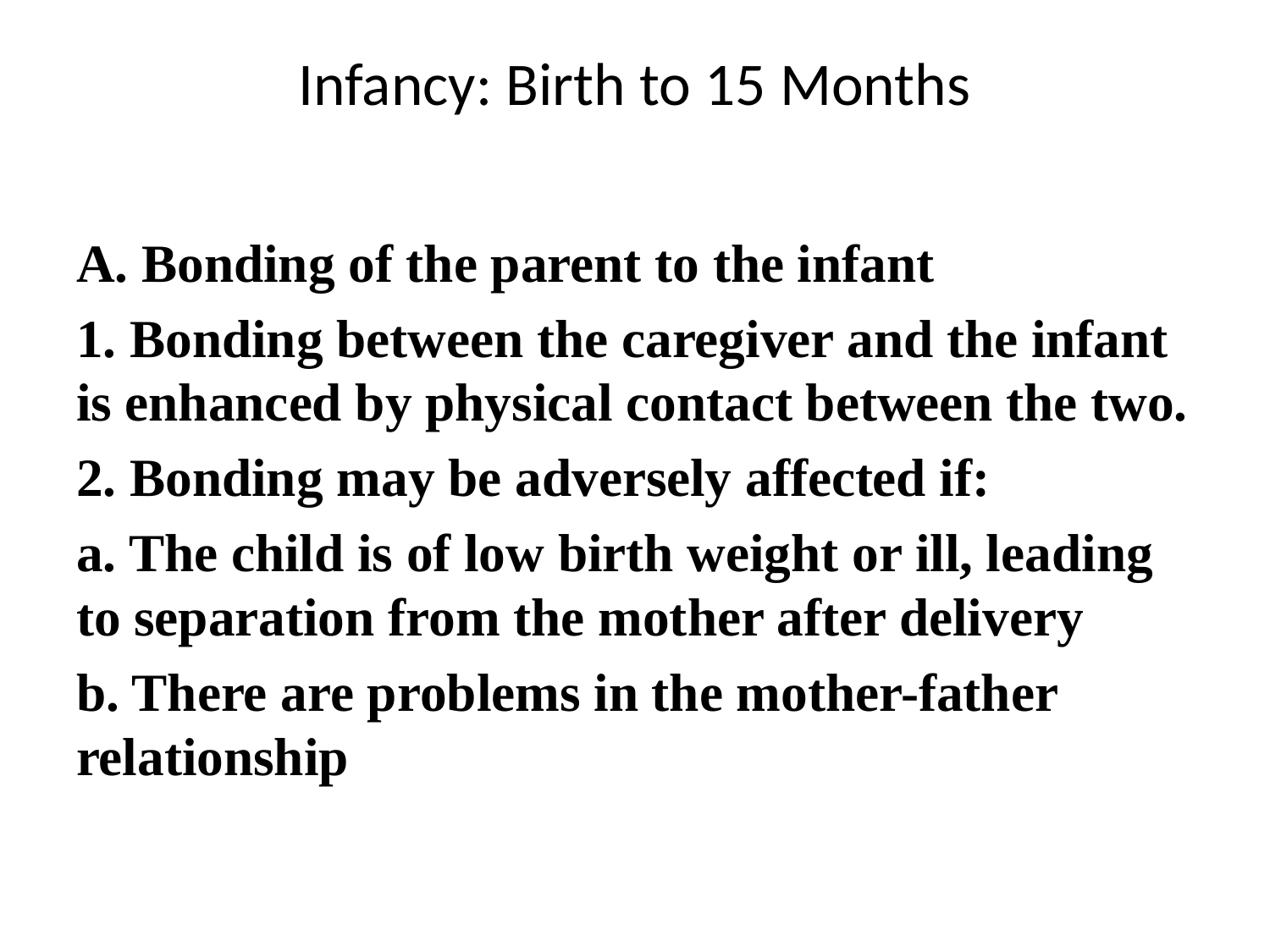

# Infancy: Birth to 15 Months
A. Bonding of the parent to the infant
1. Bonding between the caregiver and the infant is enhanced by physical contact between the two.
2. Bonding may be adversely affected if:
a. The child is of low birth weight or ill, leading to separation from the mother after delivery
b. There are problems in the mother-father relationship